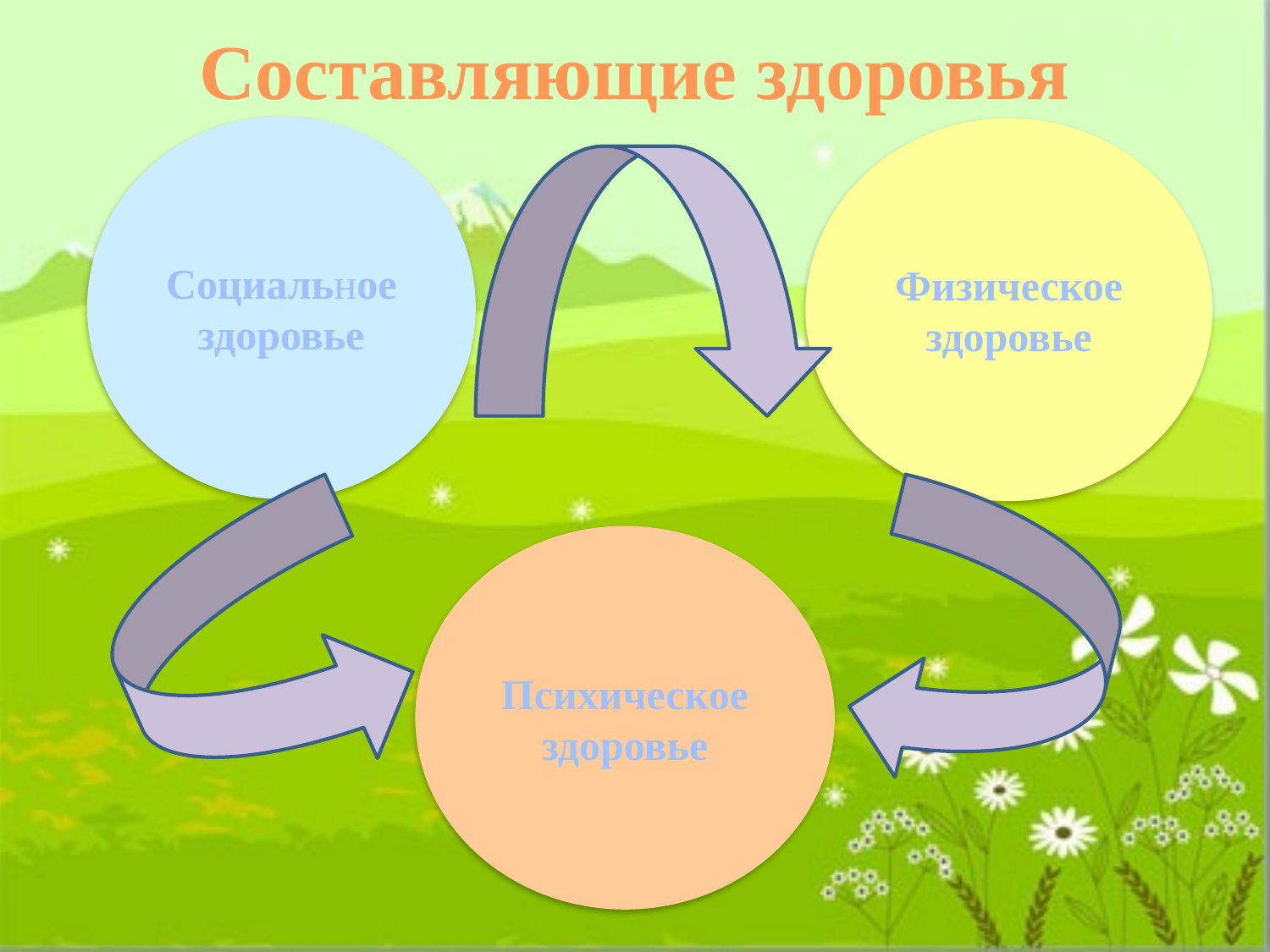

# Составляющие здоровья
Социальное
здоровье
Физическое
здоровье

Психическое
здоровье